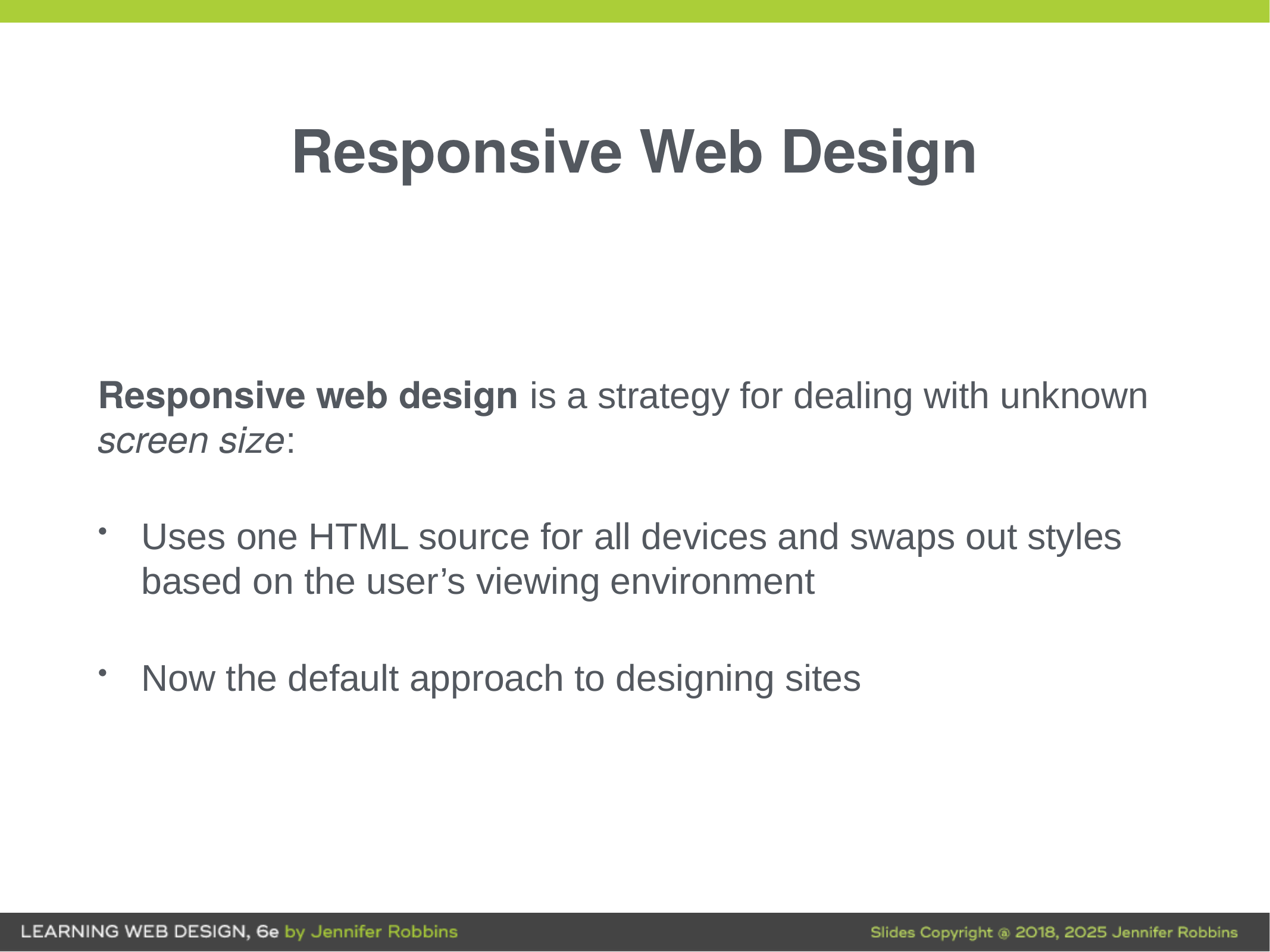

# Responsive Web Design
Responsive web design is a strategy for dealing with unknown screen size:
Uses one HTML source for all devices and swaps out styles based on the user’s viewing environment
Now the default approach to designing sites